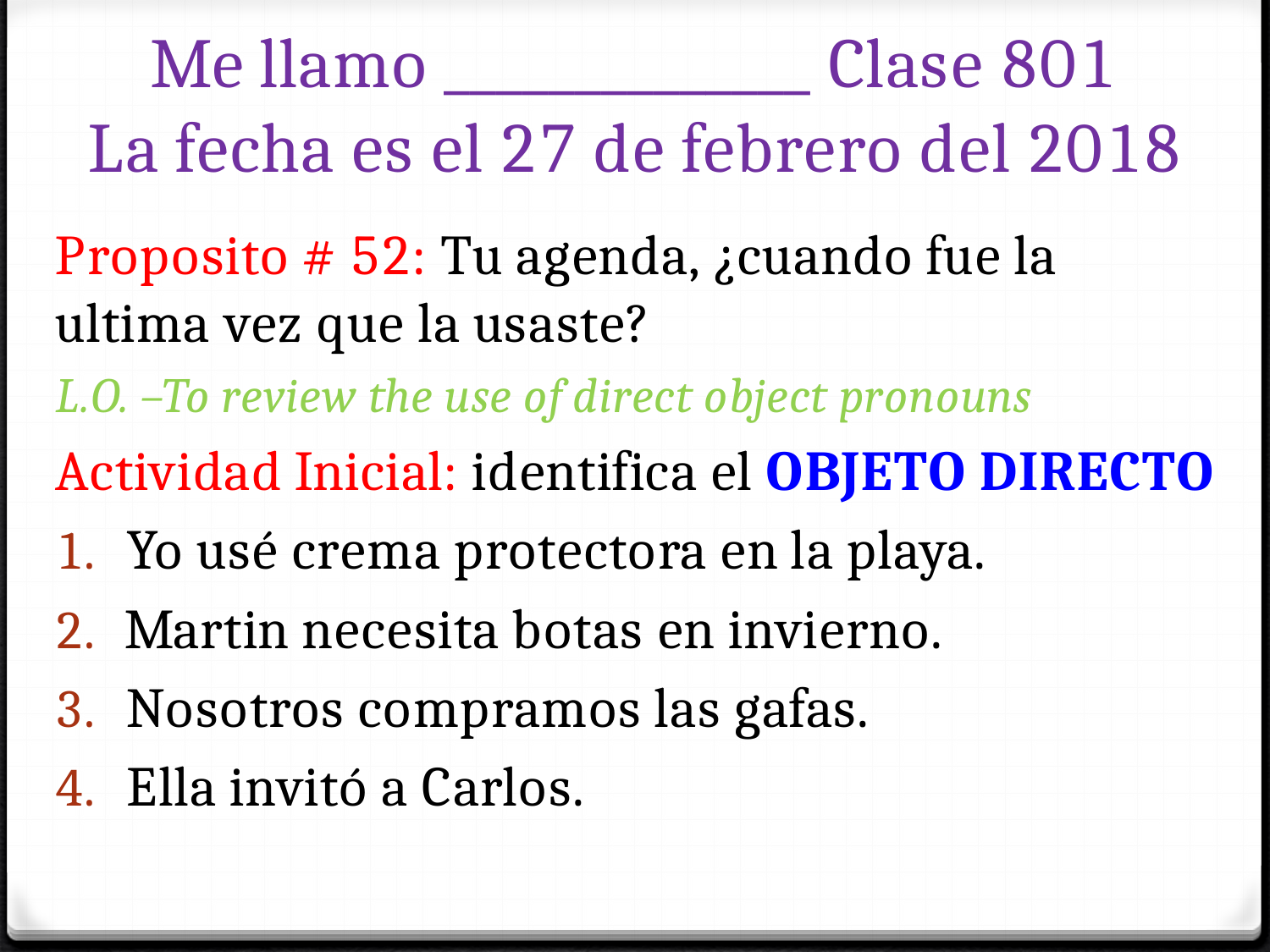

Me llamo ______________ Clase 801
La fecha es el 27 de febrero del 2018
Proposito # 52: Tu agenda, ¿cuando fue la ultima vez que la usaste?
L.O. –To review the use of direct object pronouns
Actividad Inicial: identifica el OBJETO DIRECTO
Yo usé crema protectora en la playa.
Martin necesita botas en invierno.
Nosotros compramos las gafas.
Ella invitó a Carlos.